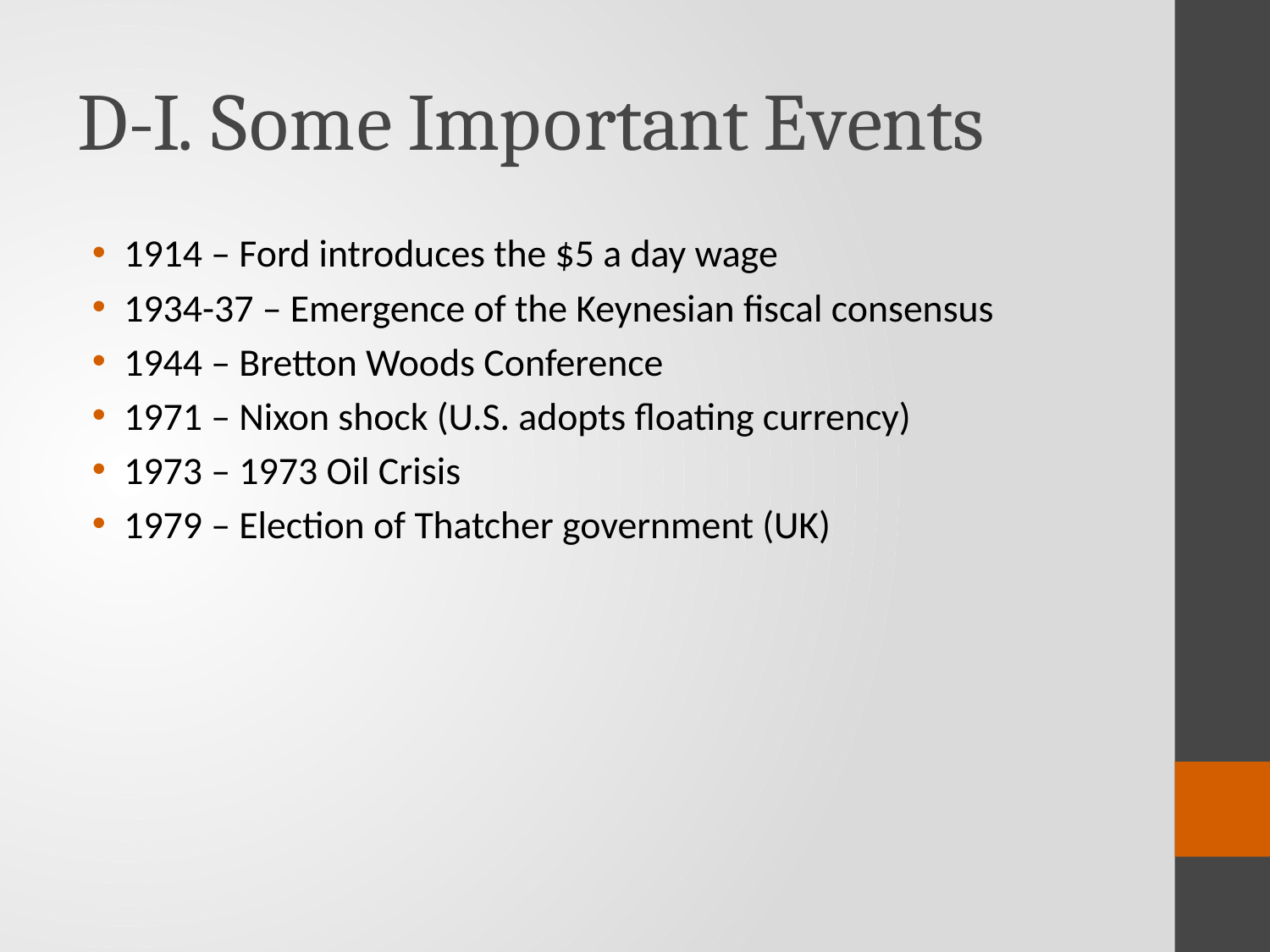

# D-I. Some Important Events
1914 – Ford introduces the $5 a day wage
1934-37 – Emergence of the Keynesian fiscal consensus
1944 – Bretton Woods Conference
1971 – Nixon shock (U.S. adopts floating currency)
1973 – 1973 Oil Crisis
1979 – Election of Thatcher government (UK)